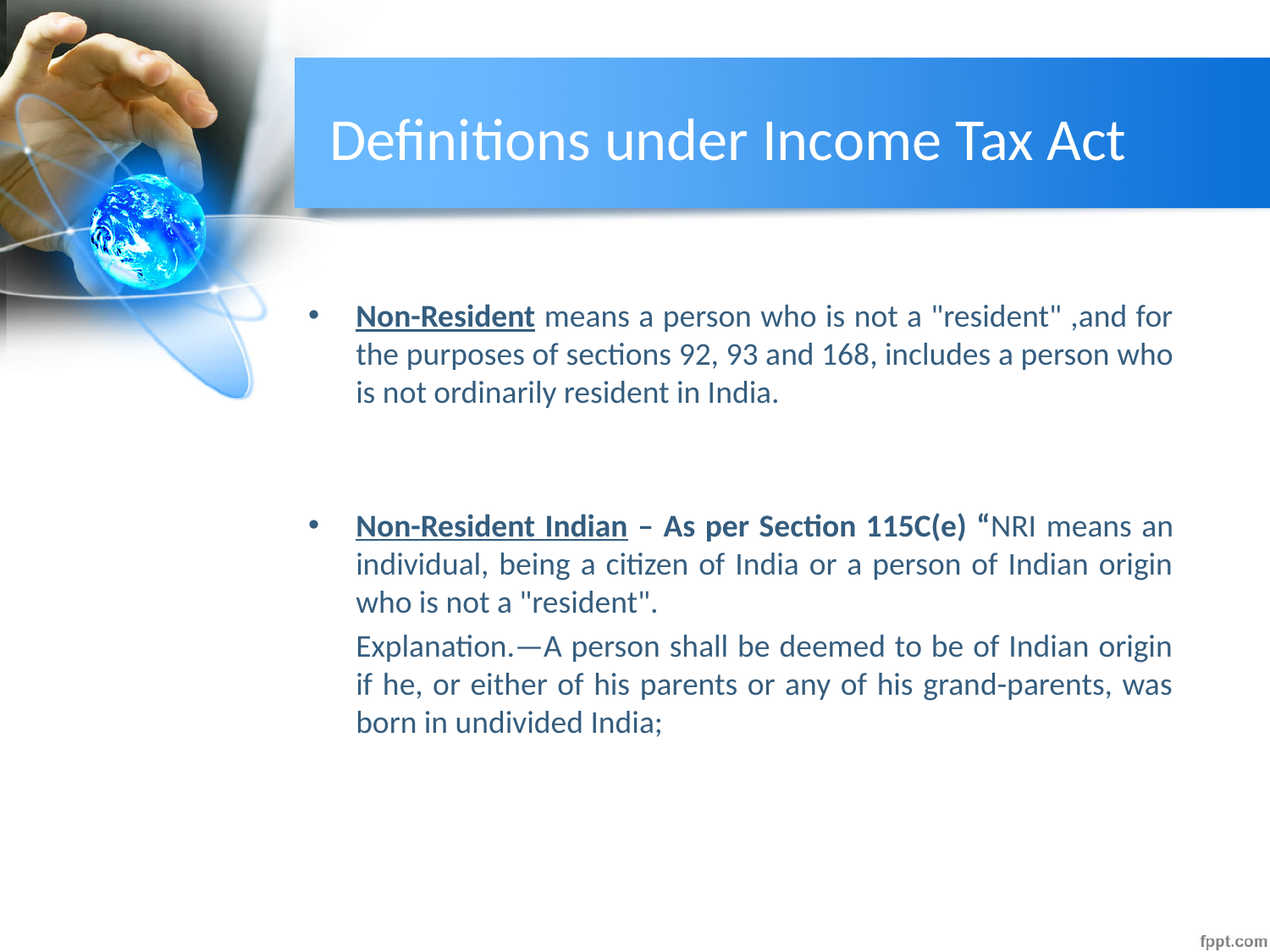

# Definitions under Income Tax Act

Non-Resident means a person who is not a "resident" ,and for the purposes of sections 92, 93 and 168, includes a person who is not ordinarily resident in India.

Non-Resident Indian – As per Section 115C(e) “NRI means an individual, being a citizen of India or a person of Indian origin who is not a "resident".
	Explanation.—A person shall be deemed to be of Indian origin if he, or either of his parents or any of his grand-parents, was born in undivided India;